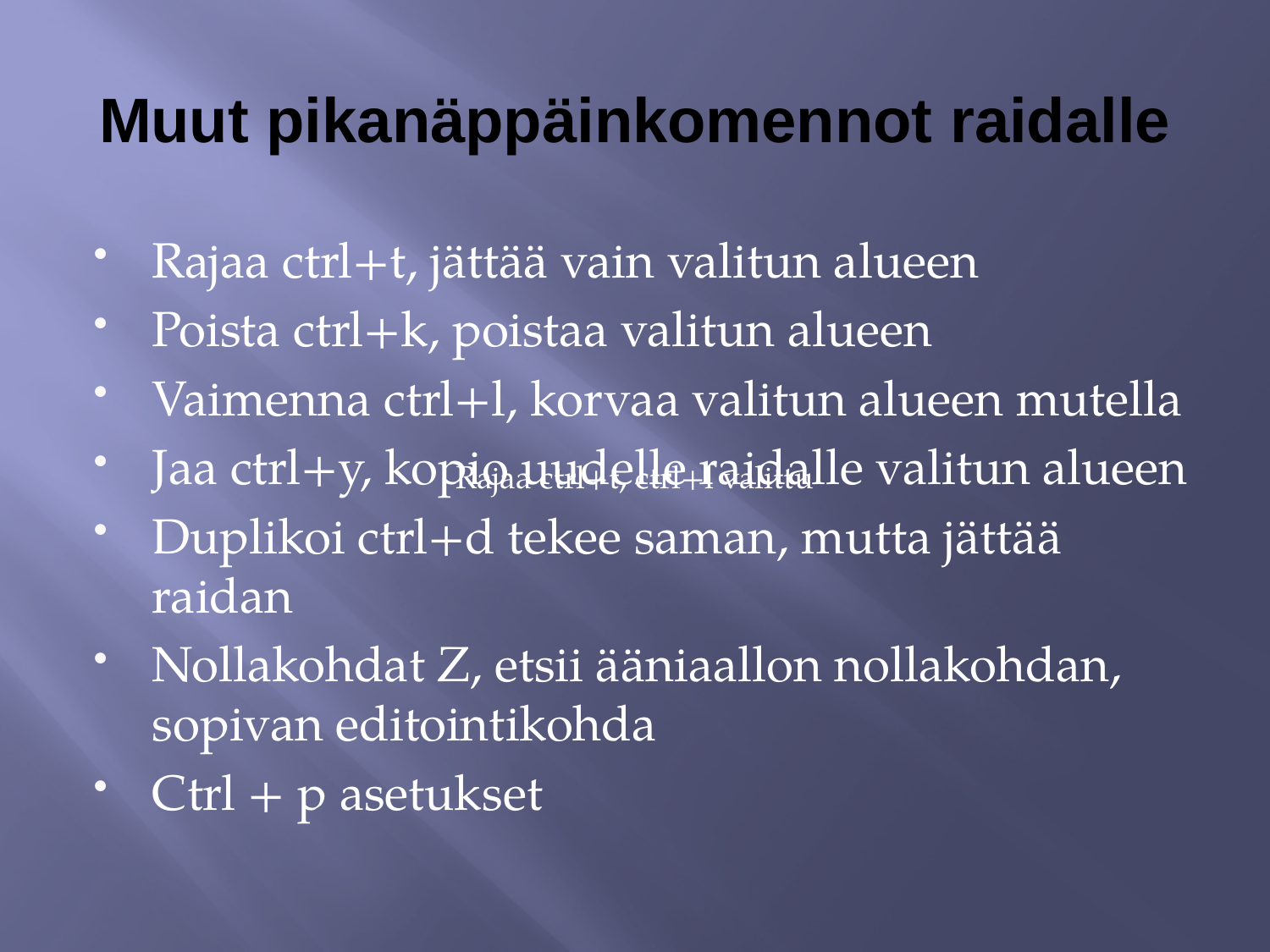

# Muut pikanäppäinkomennot raidalle
Rajaa ctrl+t, jättää vain valitun alueen
Poista ctrl+k, poistaa valitun alueen
Vaimenna ctrl+l, korvaa valitun alueen mutella
Jaa ctrl+y, kopio uudelle raidalle valitun alueen
Duplikoi ctrl+d tekee saman, mutta jättää raidan
Nollakohdat Z, etsii ääniaallon nollakohdan, sopivan editointikohda
Ctrl + p asetukset

Rajaa ctrl+t, ctrl+l valittu